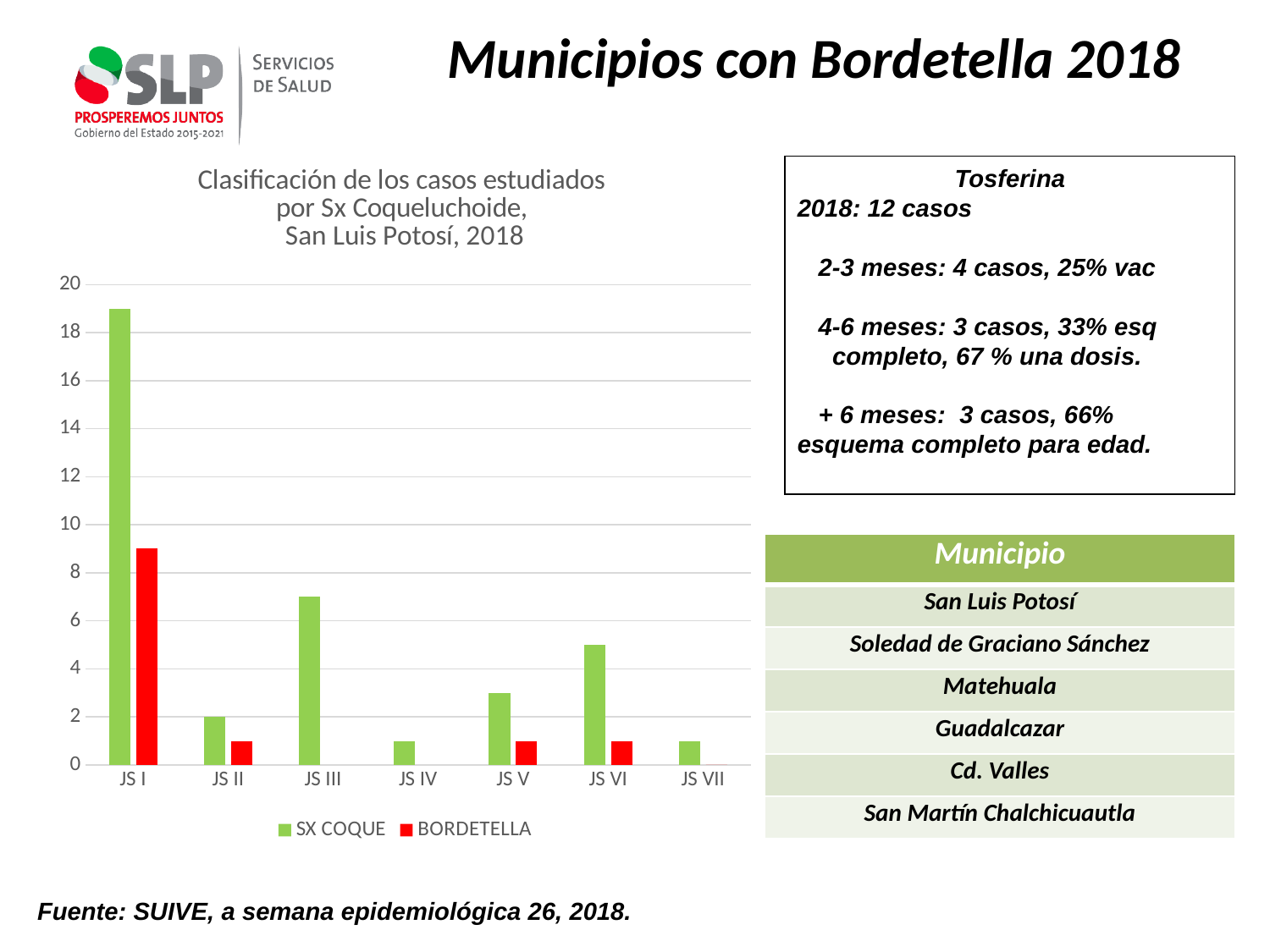

Municipios con Bordetella 2018

### Chart: Clasificación de los casos estudiados
por Sx Coqueluchoide,
San Luis Potosí, 2018

| Category | SX COQUE | BORDETELLA |
|---|---|---|
| JS I | 19.0 | 9.0 |
| JS II | 2.0 | 1.0 |
| JS III | 7.0 | None |
| JS IV | 1.0 | None |
| JS V | 3.0 | 1.0 |
| JS VI | 5.0 | 1.0 |
| JS VII | 1.0 | 0.0 |
Tosferina
2018: 12 casos

   2-3 meses: 4 casos, 25% vac

   4-6 meses: 3 casos, 33% esq
     completo, 67 % una dosis.

   + 6 meses:  3 casos, 66% esquema completo para edad.

| Municipio |
| --- |
| San Luis Potosí |
| Soledad de Graciano Sánchez |
| Matehuala |
| Guadalcazar |
| Cd. Valles |
| San Martín Chalchicuautla |
Fuente: SUIVE, a semana epidemiológica 26, 2018.